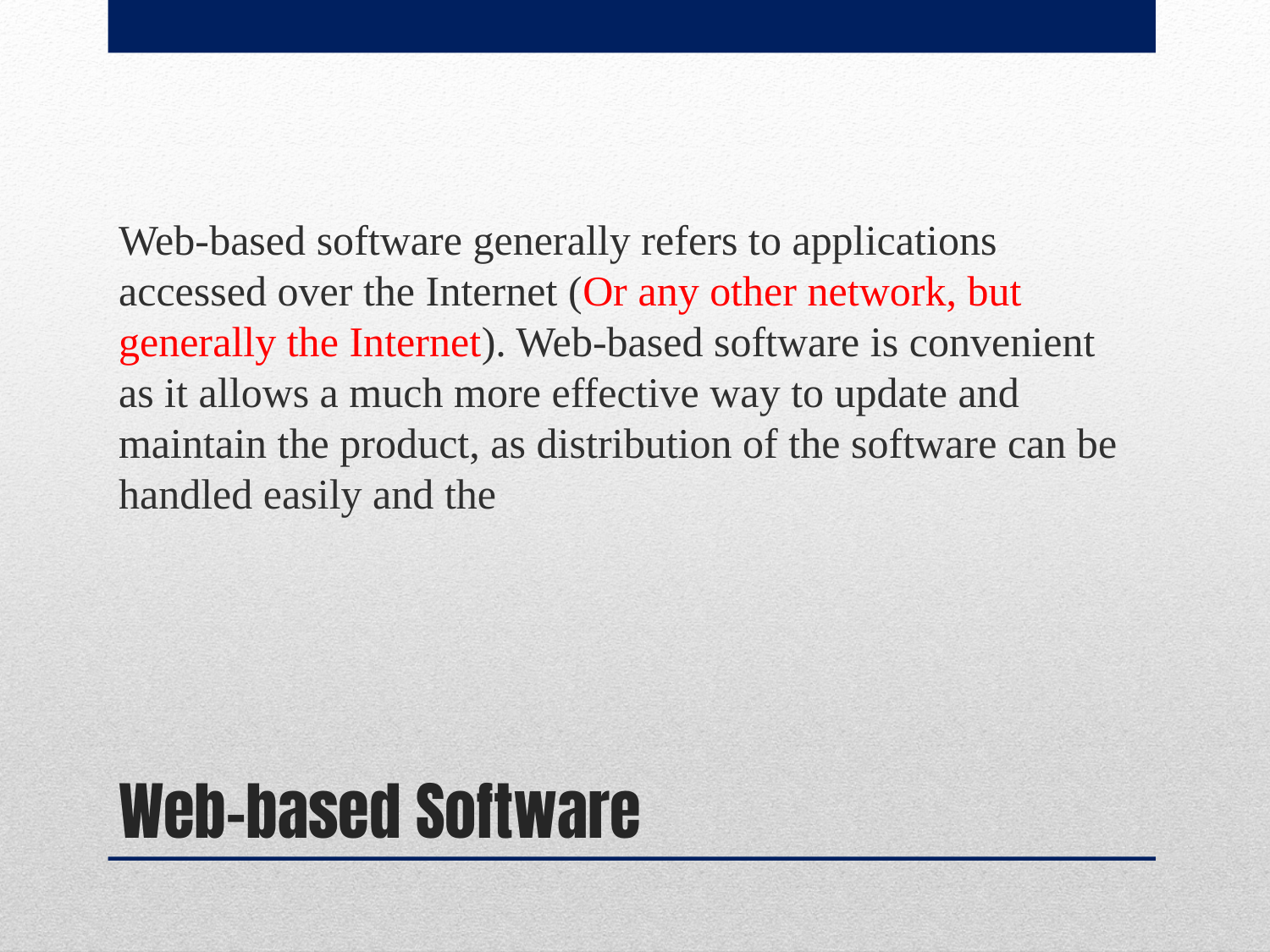

Web-based software generally refers to applications accessed over the Internet (Or any other network, but generally the Internet). Web-based software is convenient as it allows a much more effective way to update and maintain the product, as distribution of the software can be handled easily and the
# Web-based Software